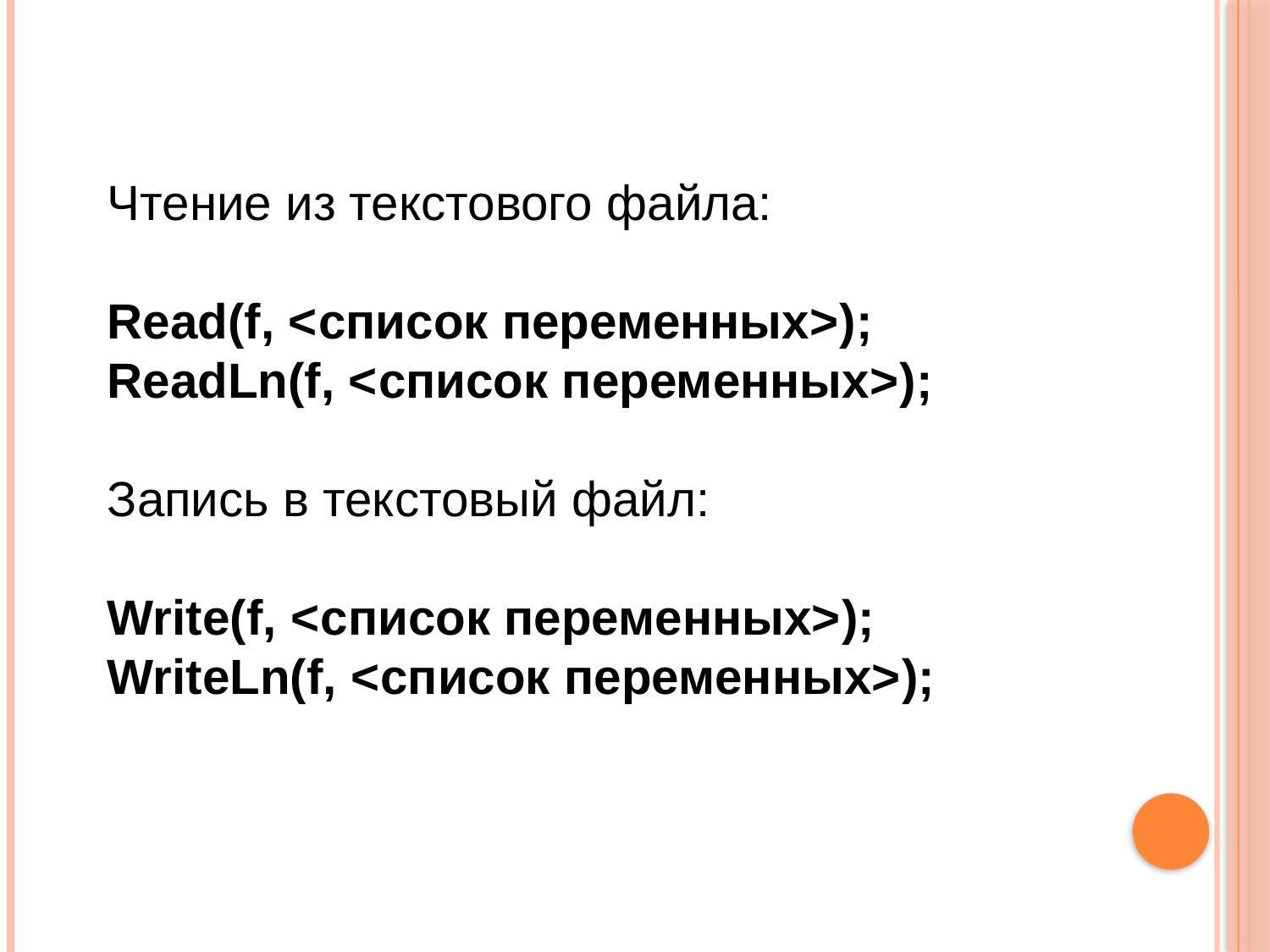

Чтение из текстового файла:

Read(f, <список переменных>);
ReadLn(f, <список переменных>);

Запись в текстовый файл:

Write(f, <список переменных>);
WriteLn(f, <список переменных>);